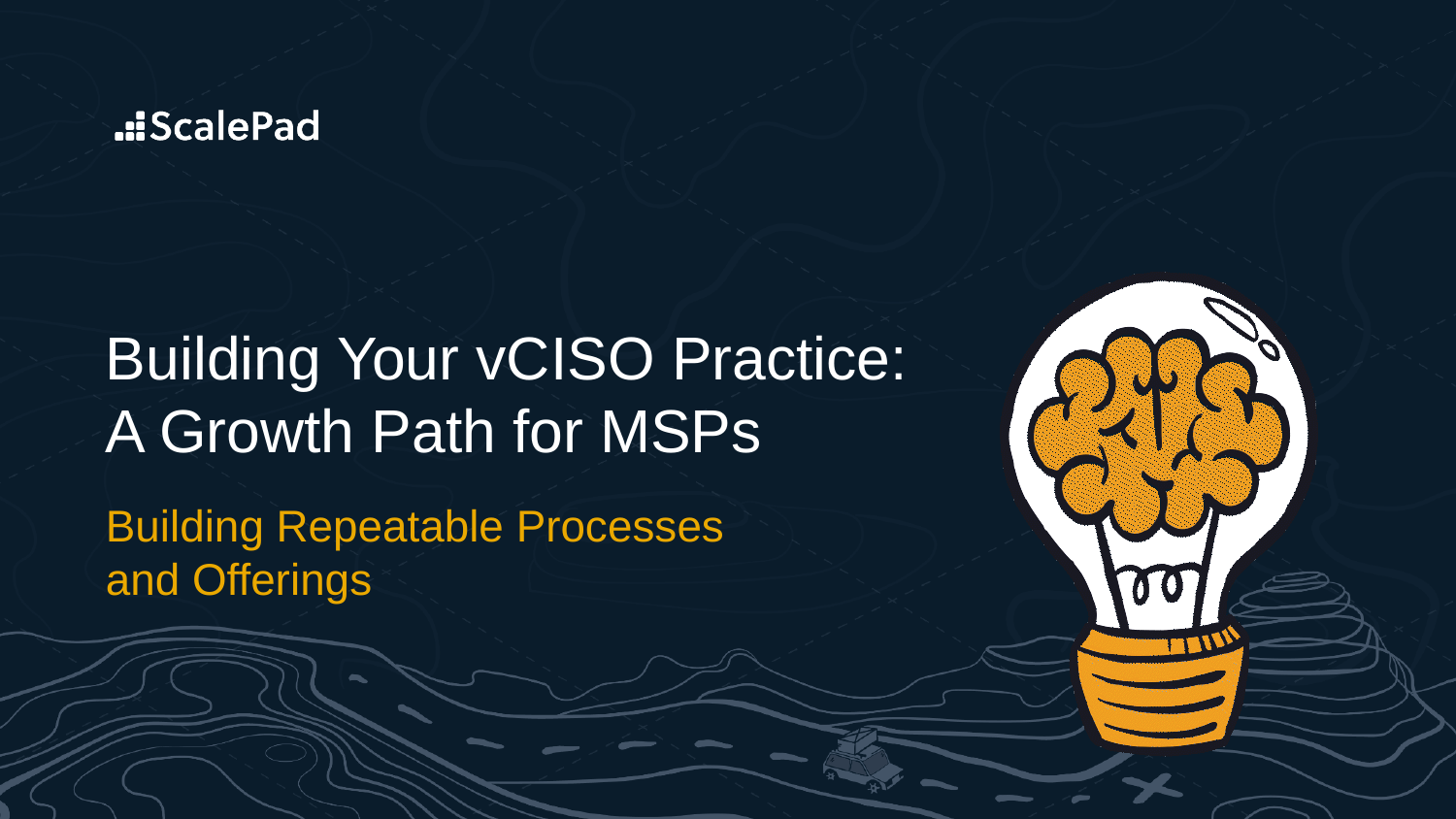

# Building Your vCISO Practice: A Growth Path for MSPs
Building Repeatable Processes and Offerings